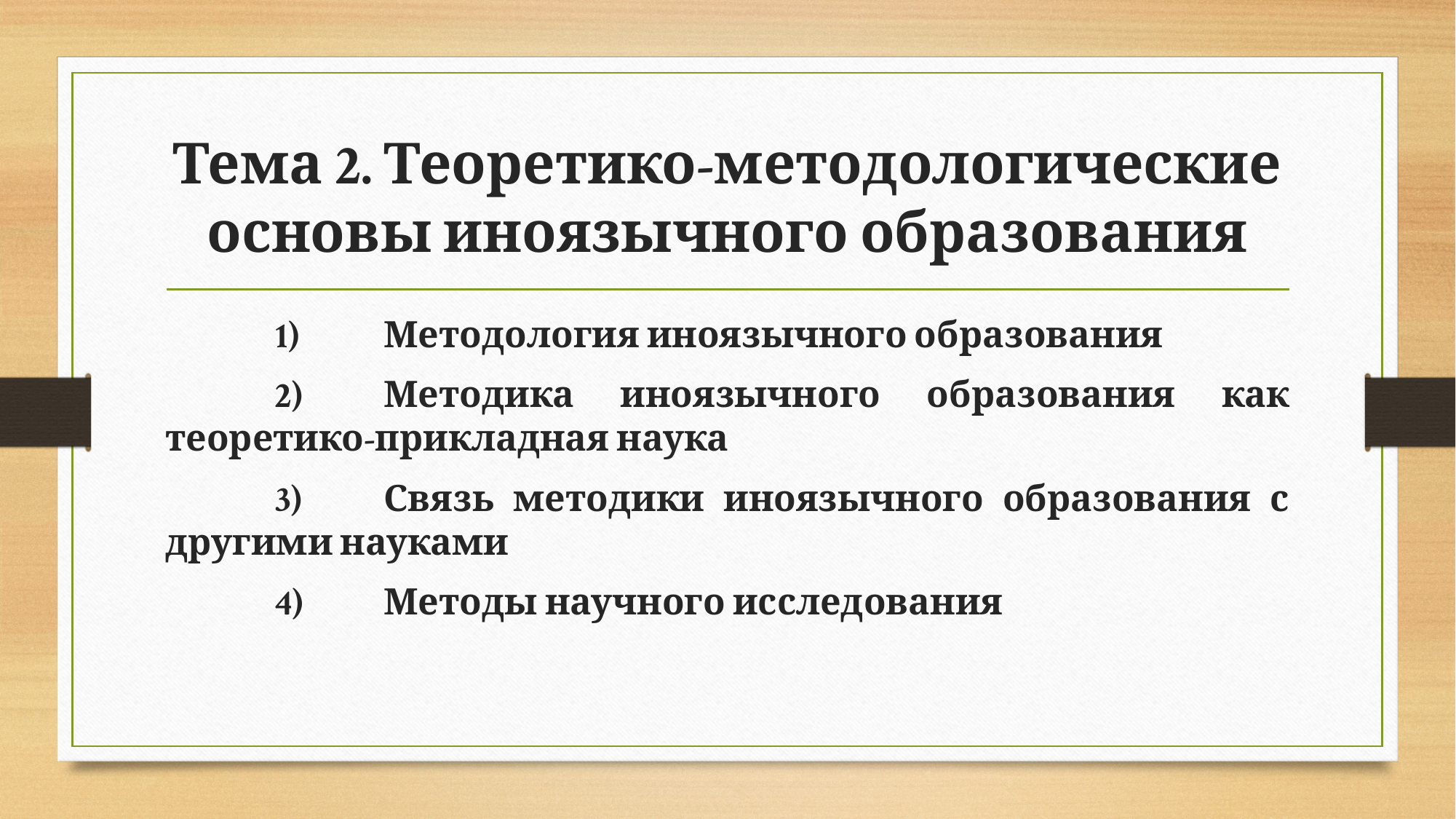

# Тема 2. Теоретико-методологические основы иноязычного образования
	1)	Методология иноязычного образования
	2)	Методика иноязычного образования как теоретико-прикладная наука
	3)	Связь методики иноязычного образования с другими науками
	4)	Методы научного исследования